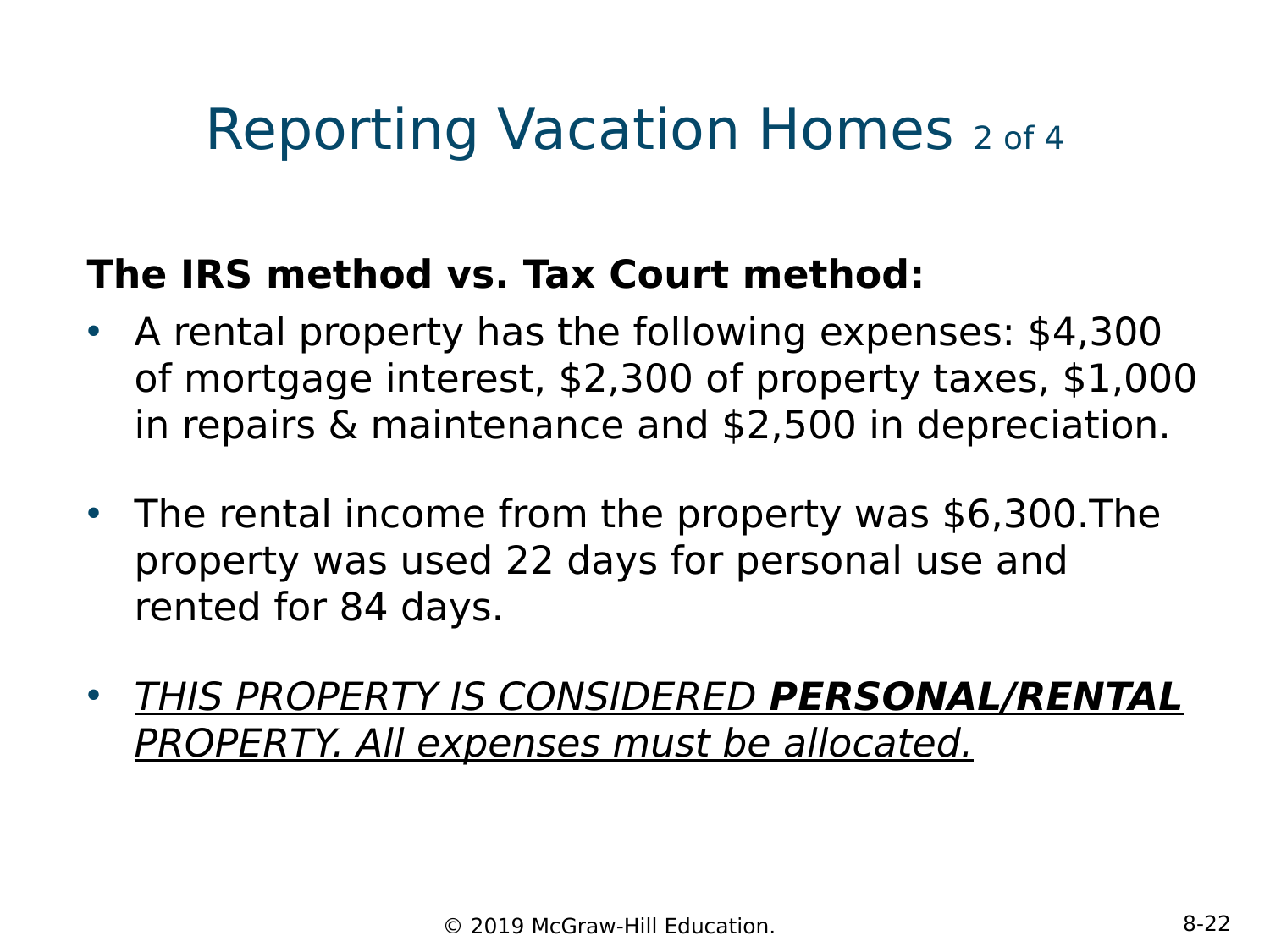

# Reporting Vacation Homes 2 of 4
The IRS method vs. Tax Court method:
A rental property has the following expenses: $4,300 of mortgage interest, $2,300 of property taxes, $1,000 in repairs & maintenance and $2,500 in depreciation.
The rental income from the property was $6,300.The property was used 22 days for personal use and rented for 84 days.
THIS PROPERTY IS CONSIDERED PERSONAL/RENTAL PROPERTY. All expenses must be allocated.